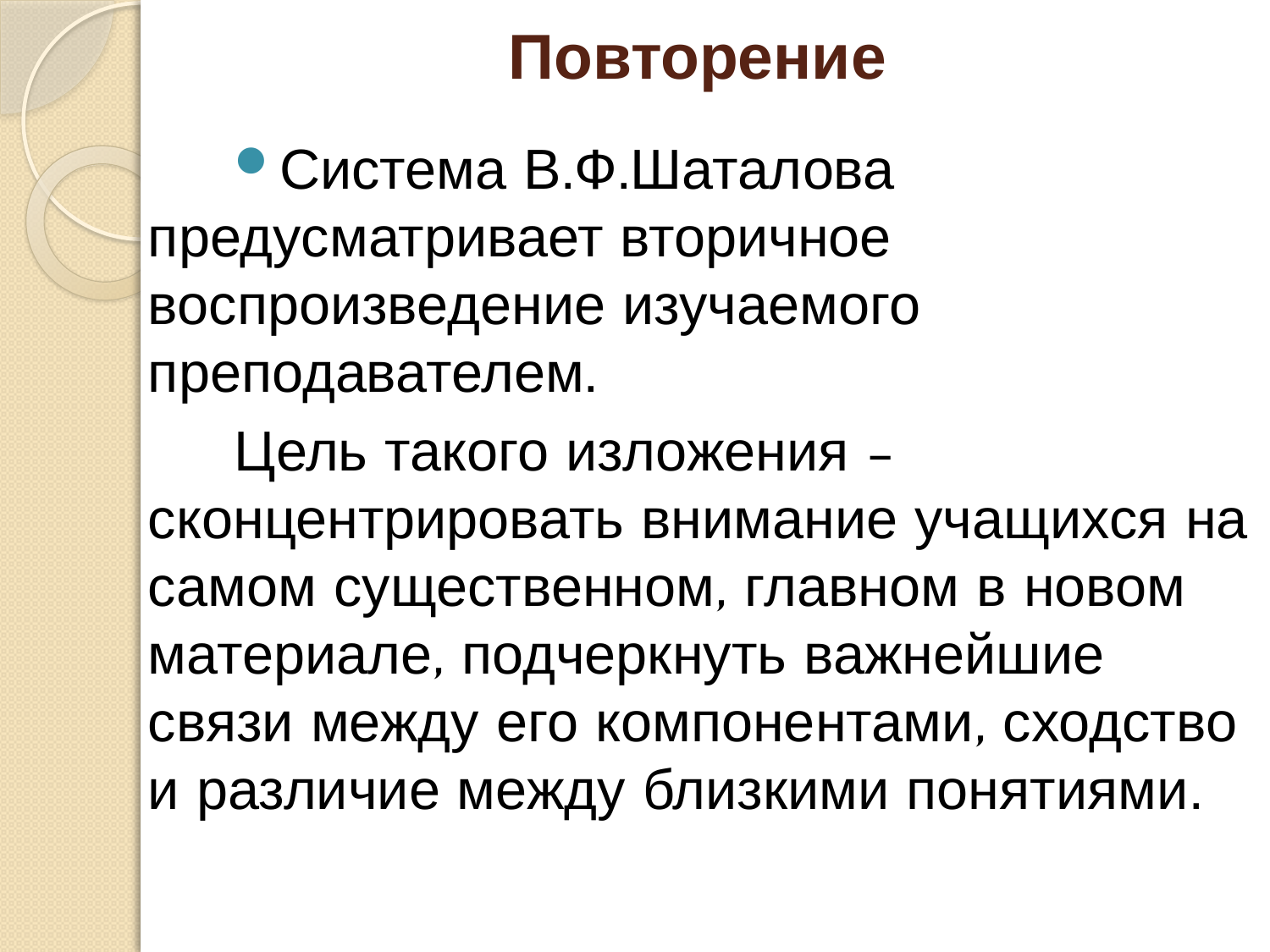

# Повторение
Система В.Ф.Шаталова предусматривает вторичное воспроизведение изучаемого преподавателем.
Цель такого изложения – сконцентрировать внимание учащихся на самом существенном, главном в новом материале, подчеркнуть важнейшие связи между его компонентами, сходство и различие между близкими понятиями.